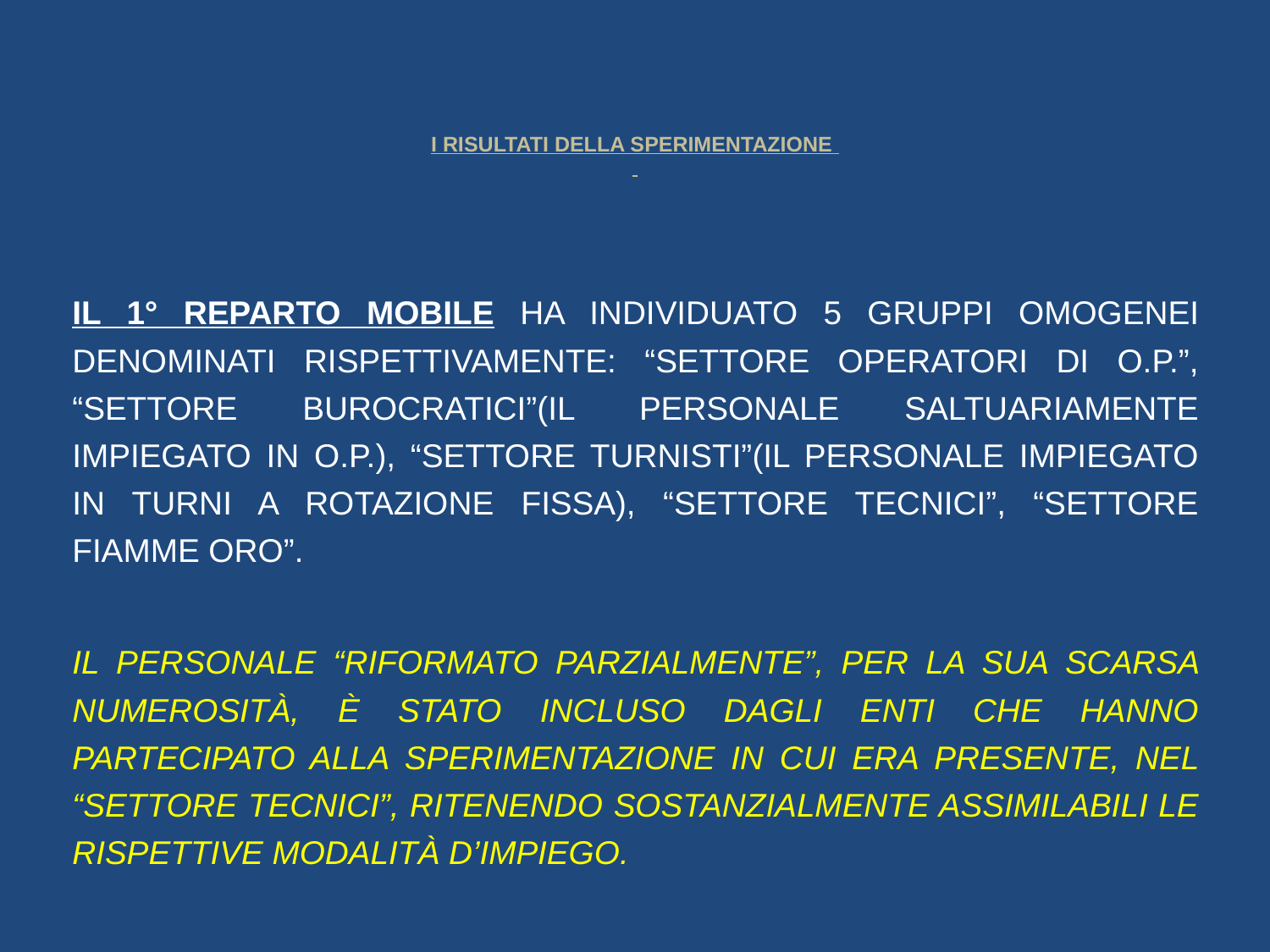

# I RISULTATI DELLA SPERIMENTAZIONE
IL 1° REPARTO MOBILE HA INDIVIDUATO 5 GRUPPI OMOGENEI DENOMINATI RISPETTIVAMENTE: “SETTORE OPERATORI DI O.P.”, “SETTORE BUROCRATICI”(IL PERSONALE SALTUARIAMENTE IMPIEGATO IN O.P.), “SETTORE TURNISTI”(IL PERSONALE IMPIEGATO IN TURNI A ROTAZIONE FISSA), “SETTORE TECNICI”, “SETTORE FIAMME ORO”.

IL PERSONALE “RIFORMATO PARZIALMENTE”, PER LA SUA SCARSA NUMEROSITÀ, È STATO INCLUSO DAGLI ENTI CHE HANNO PARTECIPATO ALLA SPERIMENTAZIONE IN CUI ERA PRESENTE, NEL “SETTORE TECNICI”, RITENENDO SOSTANZIALMENTE ASSIMILABILI LE RISPETTIVE MODALITÀ D’IMPIEGO.